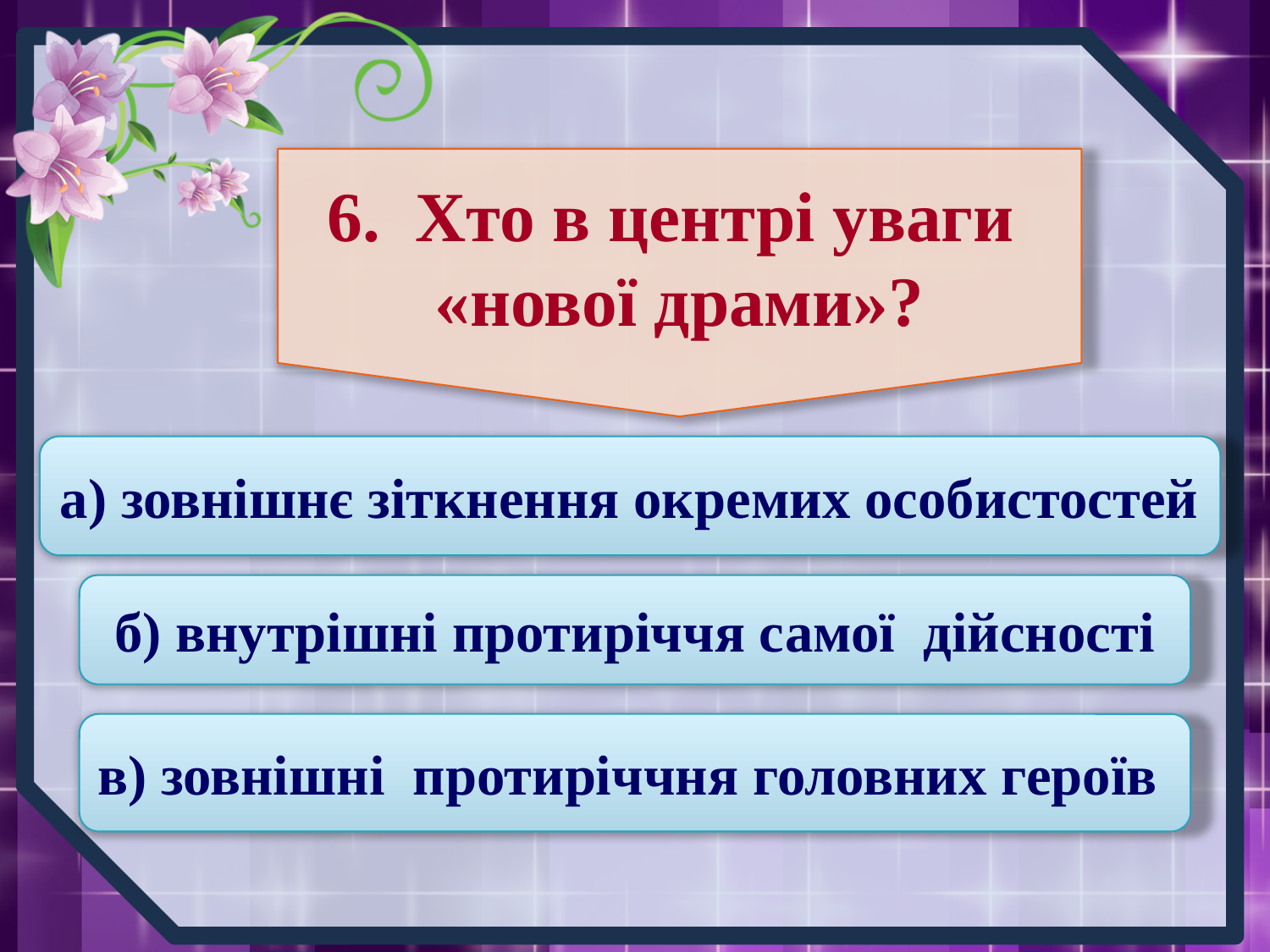

6.  Хто в центрі уваги  «нової драми»?

а) зовнішнє зіткнення окремих особистостей
б) внутрішні протиріччя самої  дійсності
в) зовнішні  протиріччня головних героїв